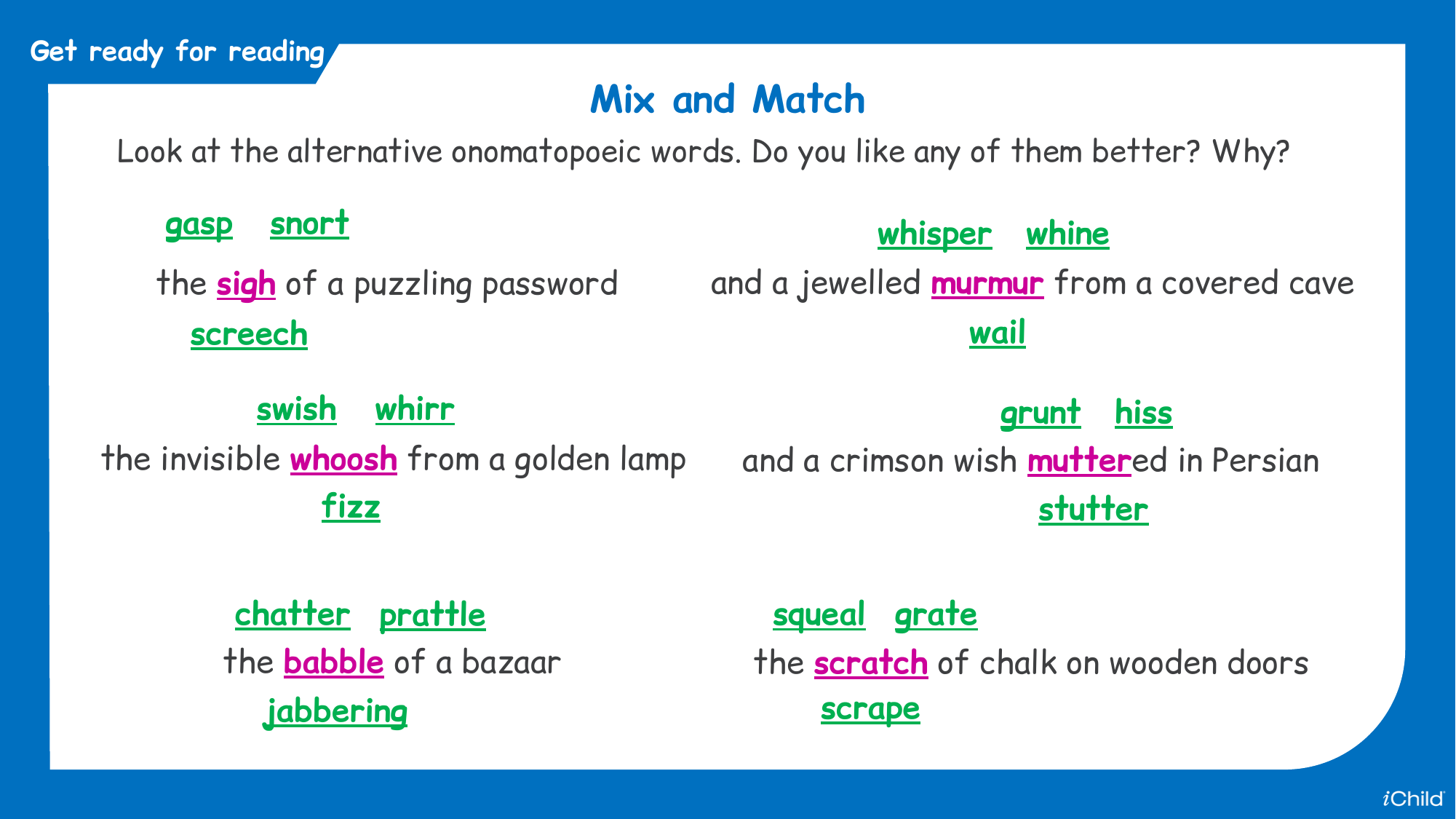

Get ready for reading
Mix and Match
Look at the alternative onomatopoeic words. Do you like any of them better? Why?
gasp
snort
whisper
whine
and a jewelled murmur from a covered cave
the sigh of a puzzling password
wail
screech
swish
whirr
grunt
hiss
the invisible whoosh from a golden lamp
and a crimson wish muttered in Persian
fizz
stutter
chatter
squeal
grate
prattle
the babble of a bazaar
the scratch of chalk on wooden doors
scrape
jabbering